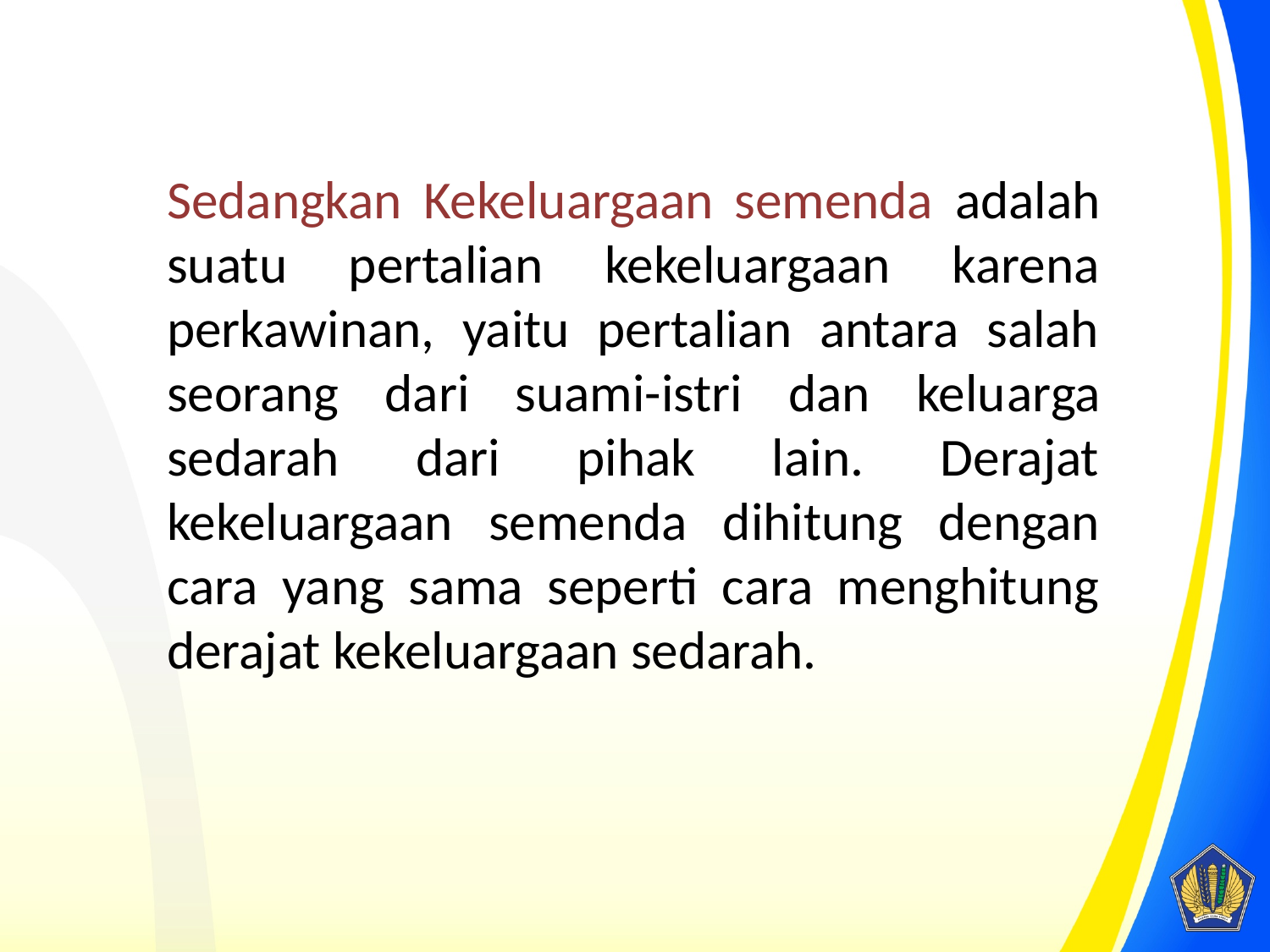

Sedangkan Kekeluargaan semenda adalah suatu pertalian kekeluargaan karena perkawinan, yaitu pertalian antara salah seorang dari suami-istri dan keluarga sedarah dari pihak lain. Derajat kekeluargaan semenda dihitung dengan cara yang sama seperti cara menghitung derajat kekeluargaan sedarah.